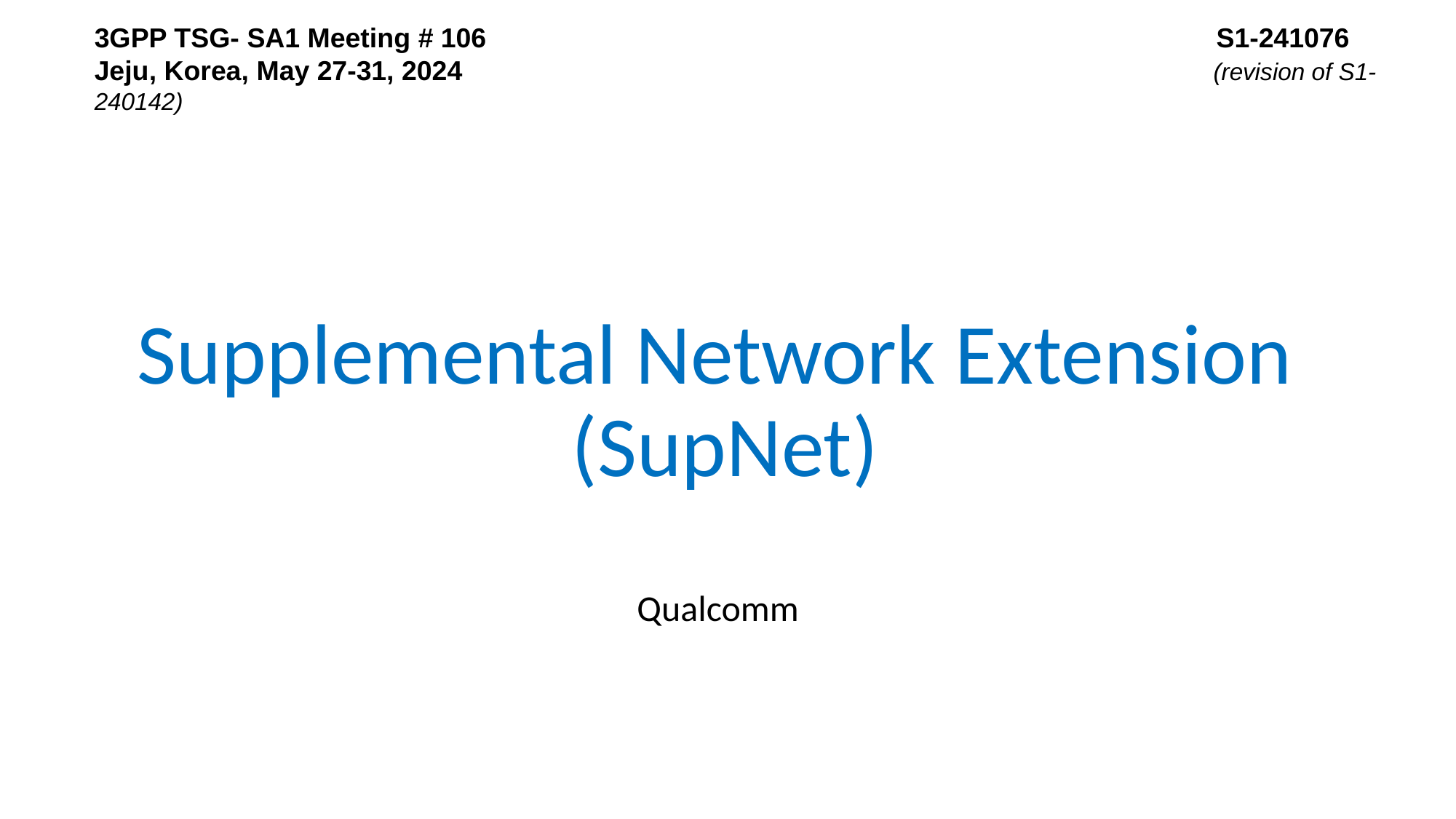

3GPP TSG- SA1 Meeting # 106						    S1-241076
Jeju, Korea, May 27-31, 2024						    (revision of S1-240142)
# Supplemental Network Extension (SupNet)
Qualcomm